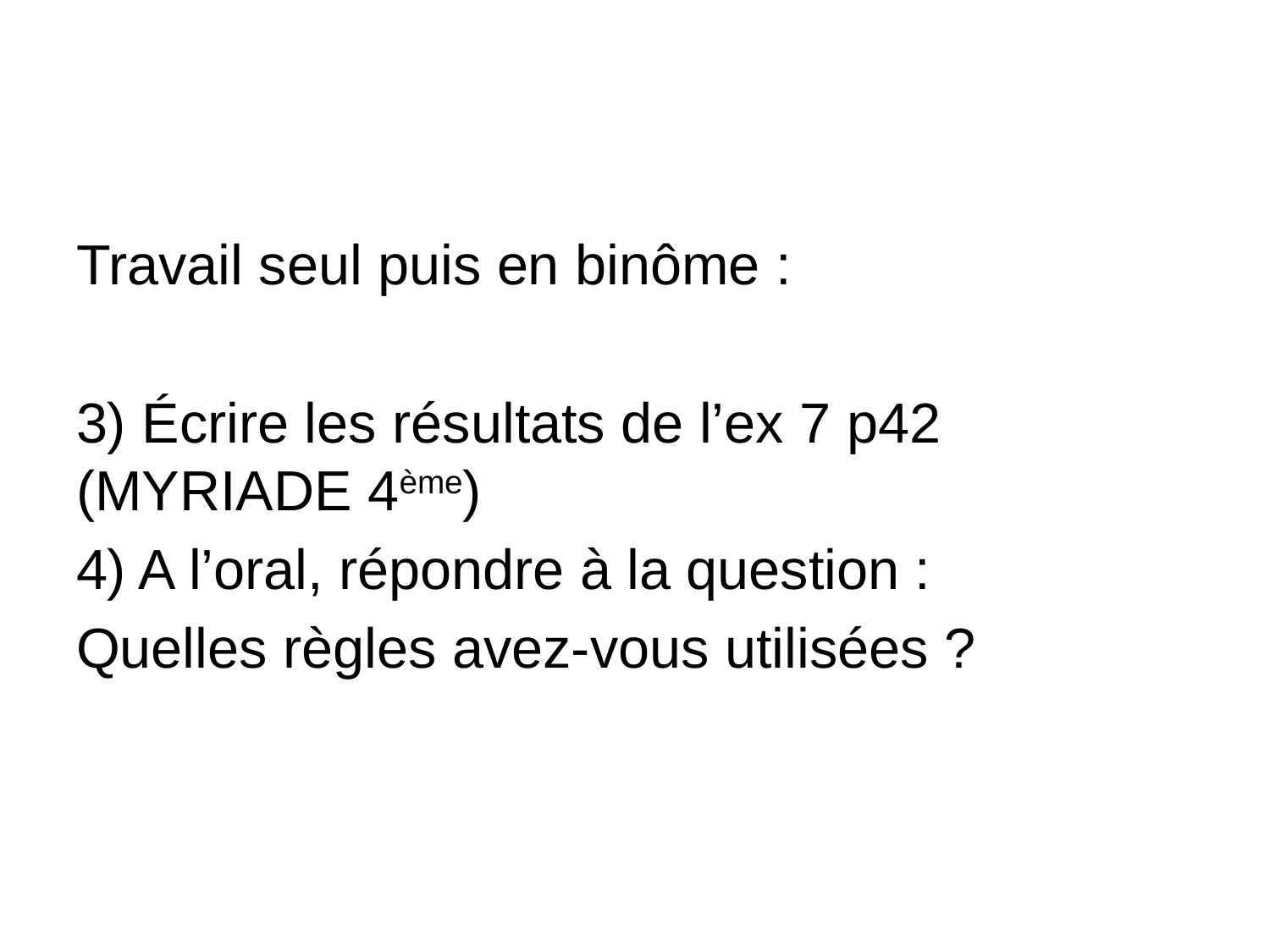

Travail seul puis en binôme :

3) Écrire les résultats de l’ex 7 p42 (MYRIADE 4ème)
4) A l’oral, répondre à la question :
Quelles règles avez-vous utilisées ?